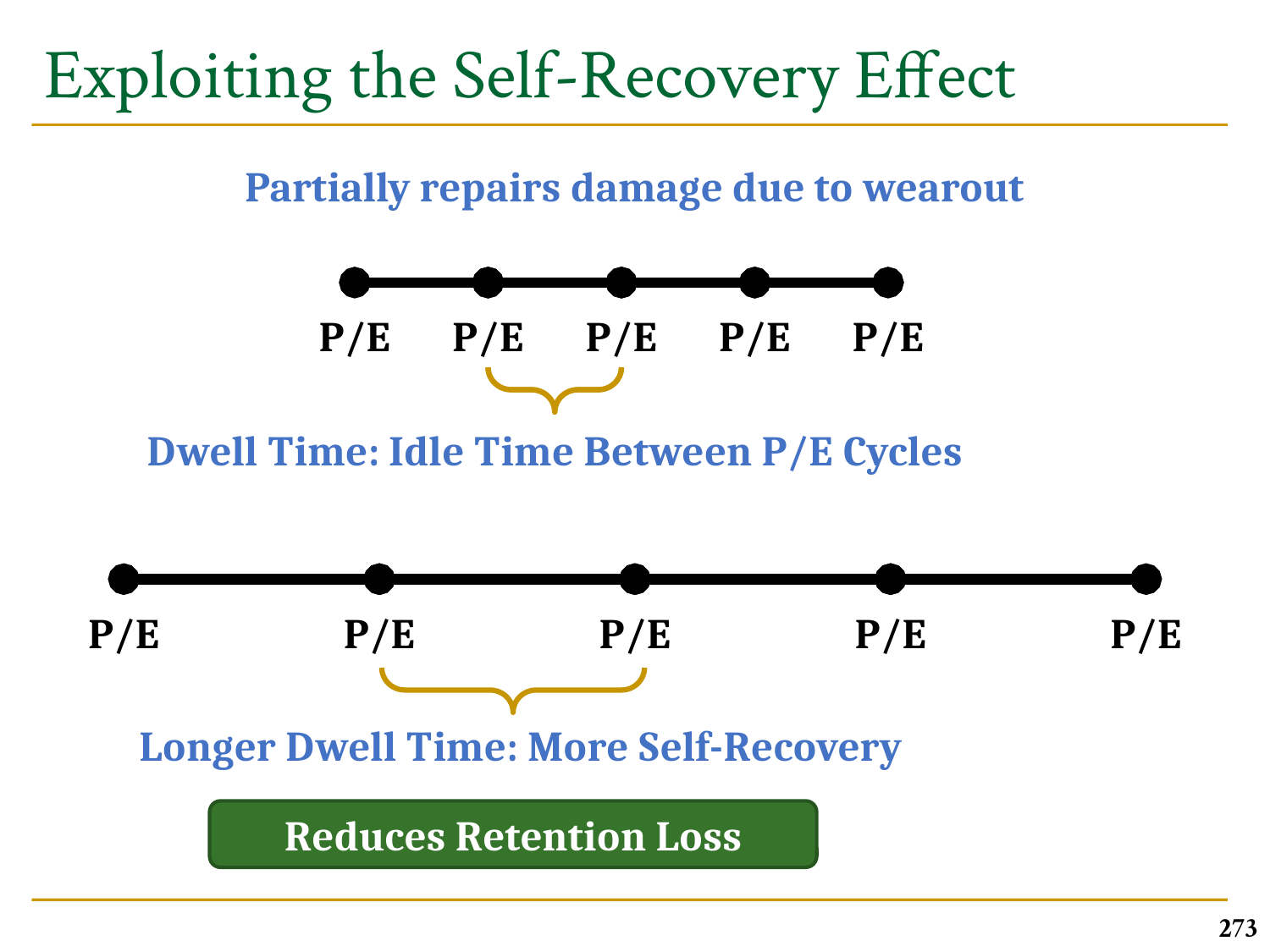

# Exploiting the Self-Recovery Effect
Partially repairs damage due to wearout
P/E
P/E
P/E
P/E
P/E

Dwell Time: Idle Time Between P/E Cycles

P/E
P/E
P/E
P/E
P/E
Longer Dwell Time: More Self-Recovery
Reduces Retention Loss
273